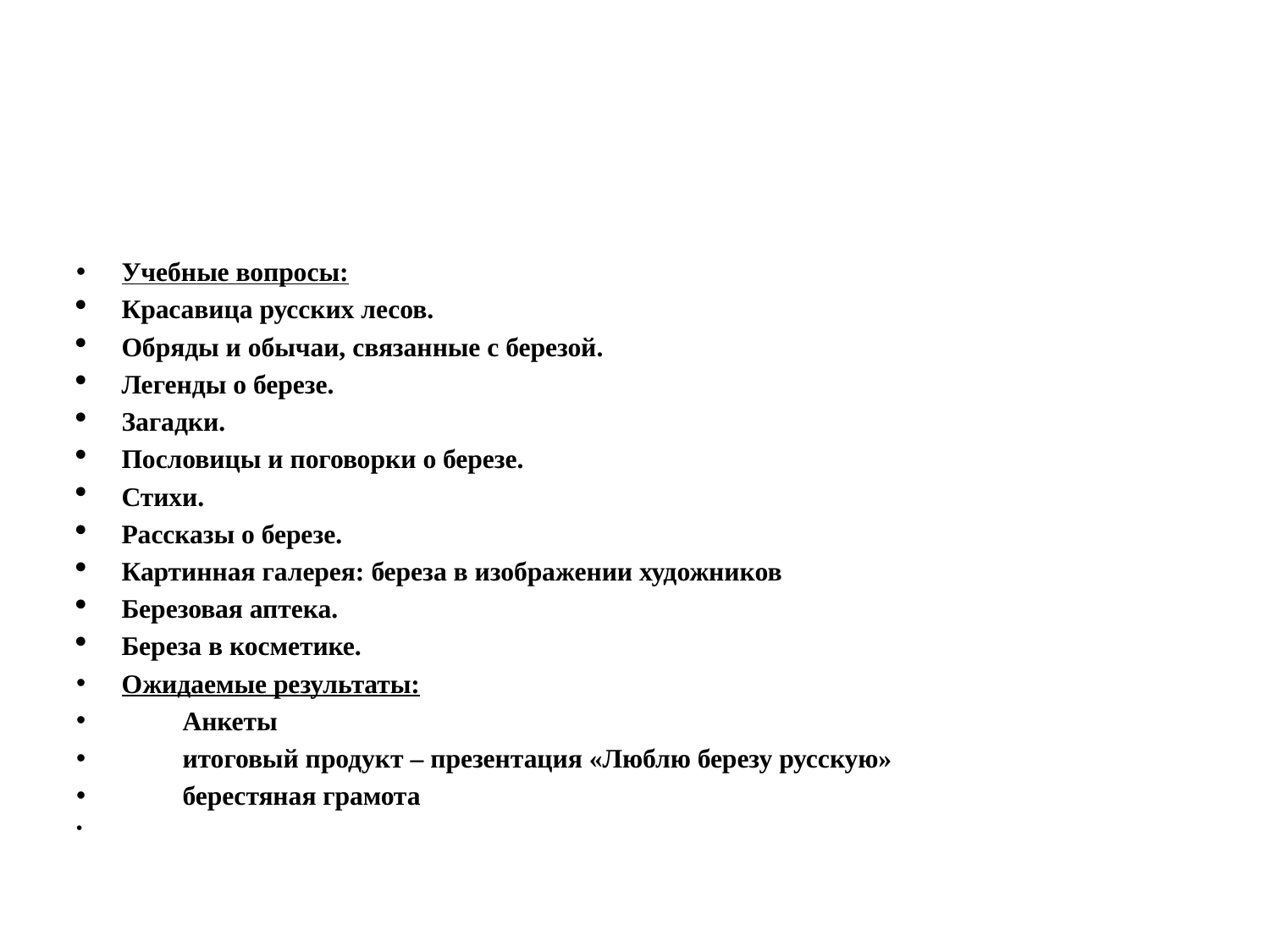

#

Учебные вопросы:
Красавица русских лесов.
Обряды и обычаи, связанные с березой.
Легенды о березе.
Загадки.
Пословицы и поговорки о березе.
Стихи.
Рассказы о березе.
Картинная галерея: береза в изображении художников
Березовая аптека.
Береза в косметике.
Ожидаемые результаты:
         Анкеты
         итоговый продукт – презентация «Люблю березу русскую»
         берестяная грамота